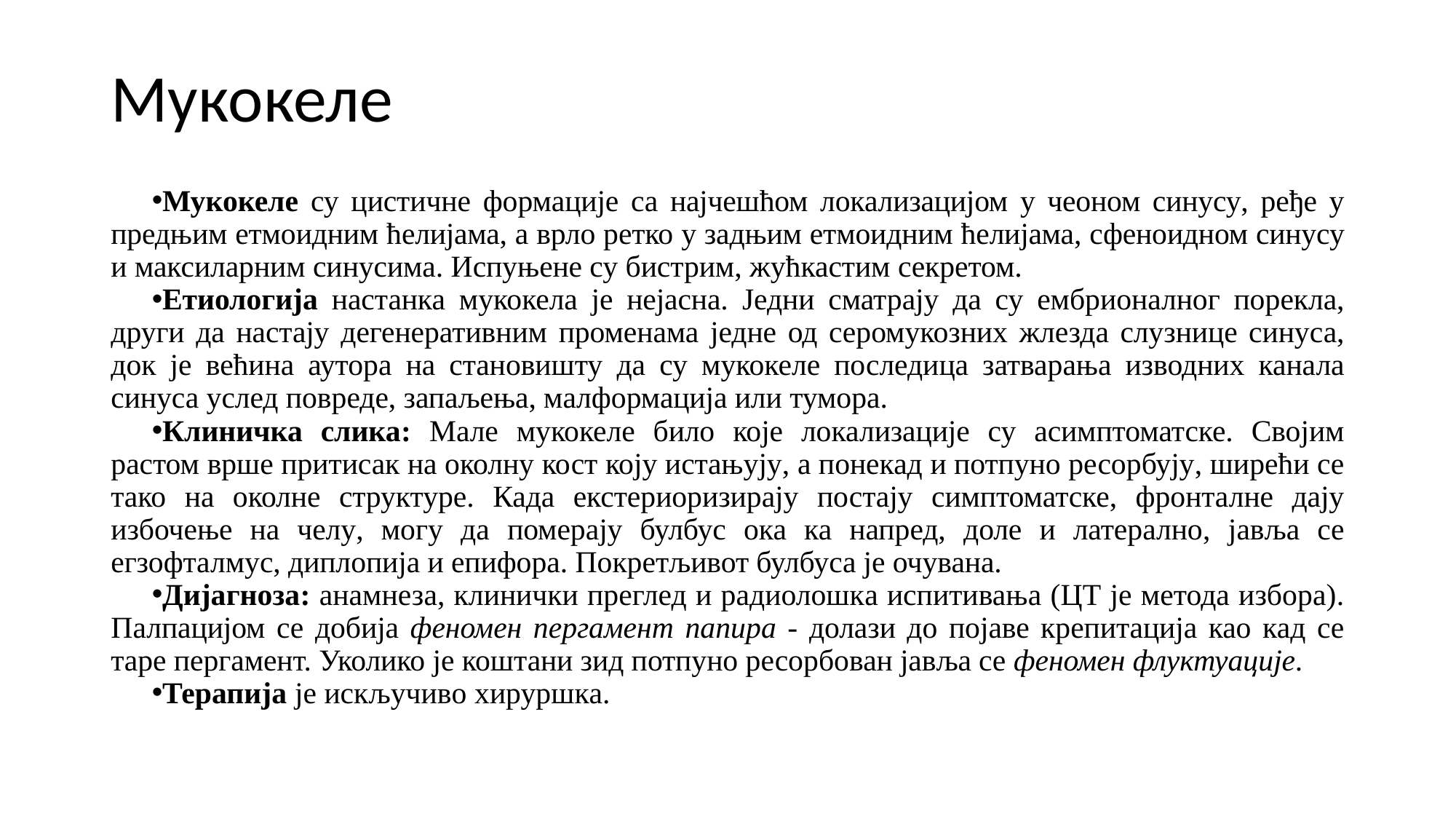

# Мукокеле
Мукокеле су цистичне формације са најчешћом локализацијом у чеоном синусу, ређе у предњим етмоидним ћелијама, а врло ретко у задњим етмоидним ћелијама, сфеноидном синусу и максиларним синусима. Испуњене су бистрим, жућкастим секретом.
Етиологија настанка мукокела је нејасна. Једни сматрају да су ембрионалног порекла, други да настају дегенеративним променама једне од серомукозних жлезда слузнице синуса, док је већина аутора на становишту да су мукокеле последица затварања изводних канала синуса услед повреде, запаљења, малформација или тумора.
Клиничка слика: Мале мукокеле било које локализације су асимптоматске. Својим растом врше притисак на околну кост коју истањују, а понекад и потпуно ресорбују, ширећи се тако на околне структуре. Када екстериоризирају постају симптоматске, фронталне дају избочење на челу, могу да померају булбус ока ка напред, доле и латерално, јавља се егзофталмус, диплопија и епифора. Покретљивот булбуса је очувана.
Дијагноза: анамнеза, клинички преглед и радиолошка испитивања (ЦТ је метода избора). Палпацијом се добија феномен пергамент папира - долази до појаве крепитација као кад се таре пергамент. Уколико је коштани зид потпуно ресорбован јавља се феномен флуктуације.
Терапија је искључиво хируршка.